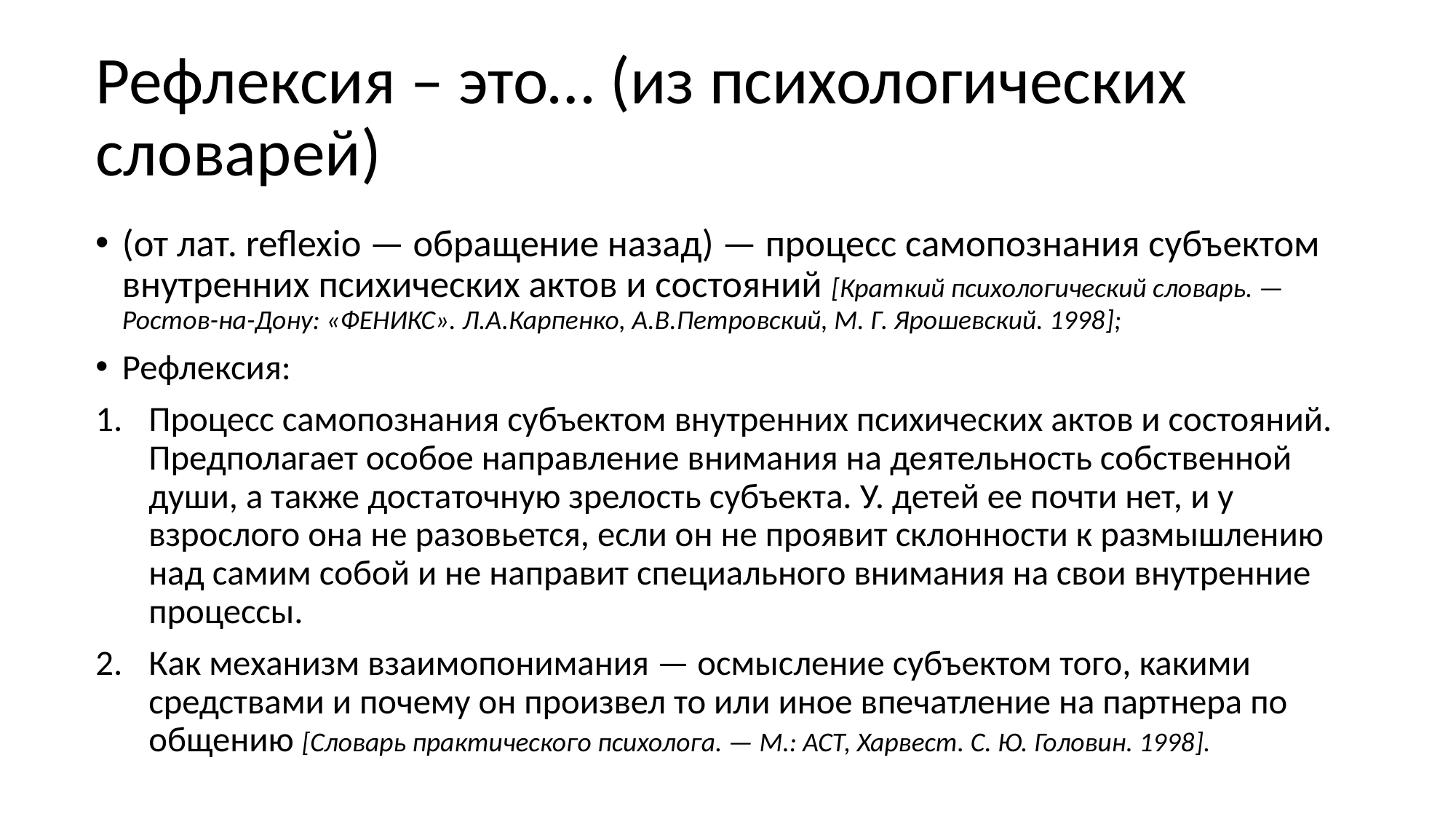

Рефлексия – это… (из психологических словарей)
(от лат. reflexio — обращение назад) — процесс самопознания субъектом внутренних психических актов и состояний [Краткий психологический словарь. — Ростов-на-Дону: «ФЕНИКС». Л.А.Карпенко, А.В.Петровский, М. Г. Ярошевский. 1998];
Рефлексия:
Процесс самопознания субъектом внутренних психических актов и состояний. Предполагает особое направление внимания на деятельность собственной души, а также достаточную зрелость субъекта. У. детей ее почти нет, и у взрослого она не разовьется, если он не проявит склонности к размышлению над самим собой и не направит специального внимания на свои внутренние процессы.
Как механизм взаимопонимания — осмысление субъектом того, какими средствами и почему он произвел то или иное впечатление на партнера по общению [Словарь практического психолога. — М.: АСТ, Харвест. С. Ю. Головин. 1998].